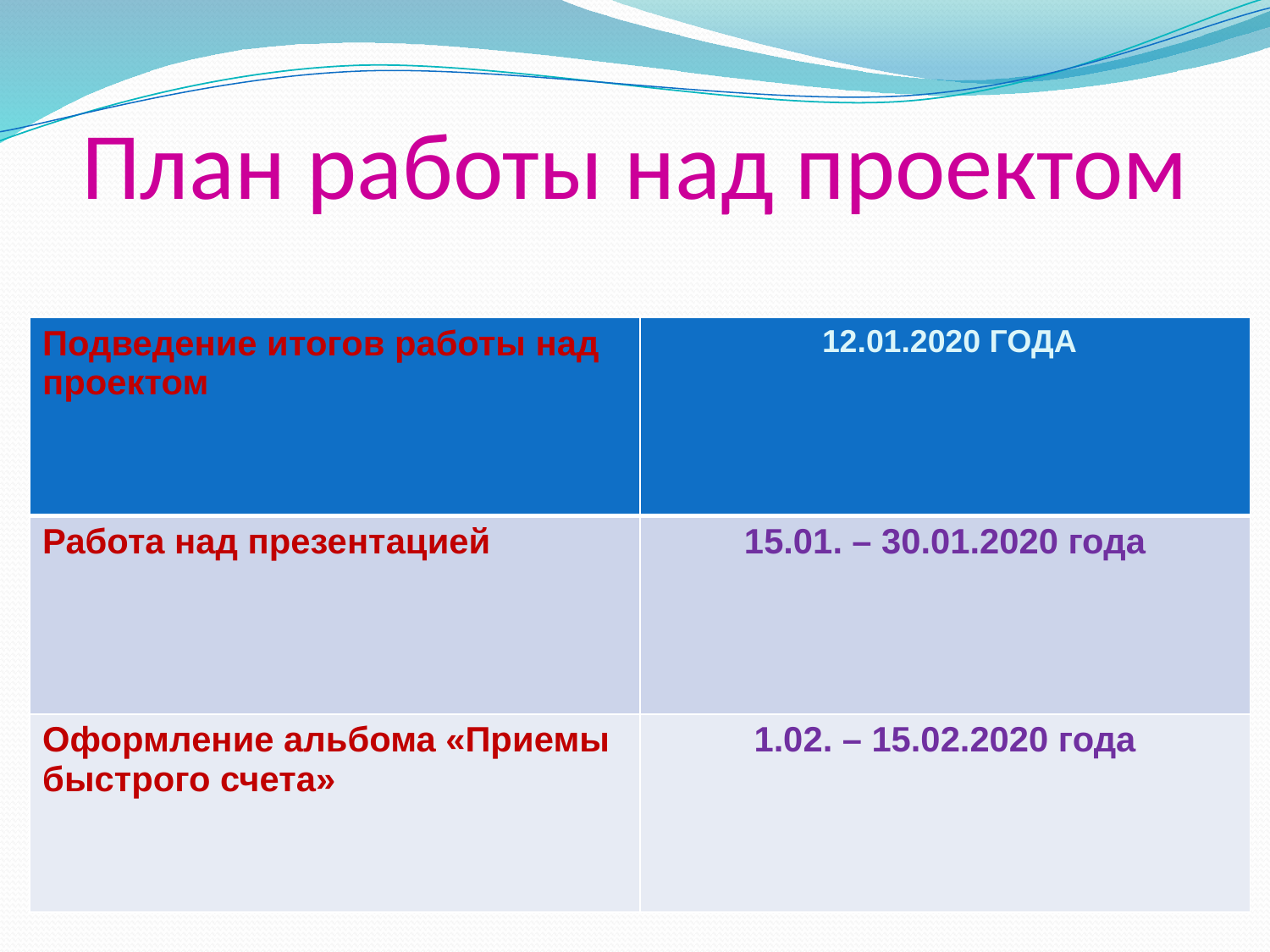

# План работы над проектом
| Подведение итогов работы над проектом | 12.01.2020 ГОДА |
| --- | --- |
| Работа над презентацией | 15.01. – 30.01.2020 года |
| Оформление альбома «Приемы быстрого счета» | 1.02. – 15.02.2020 года |